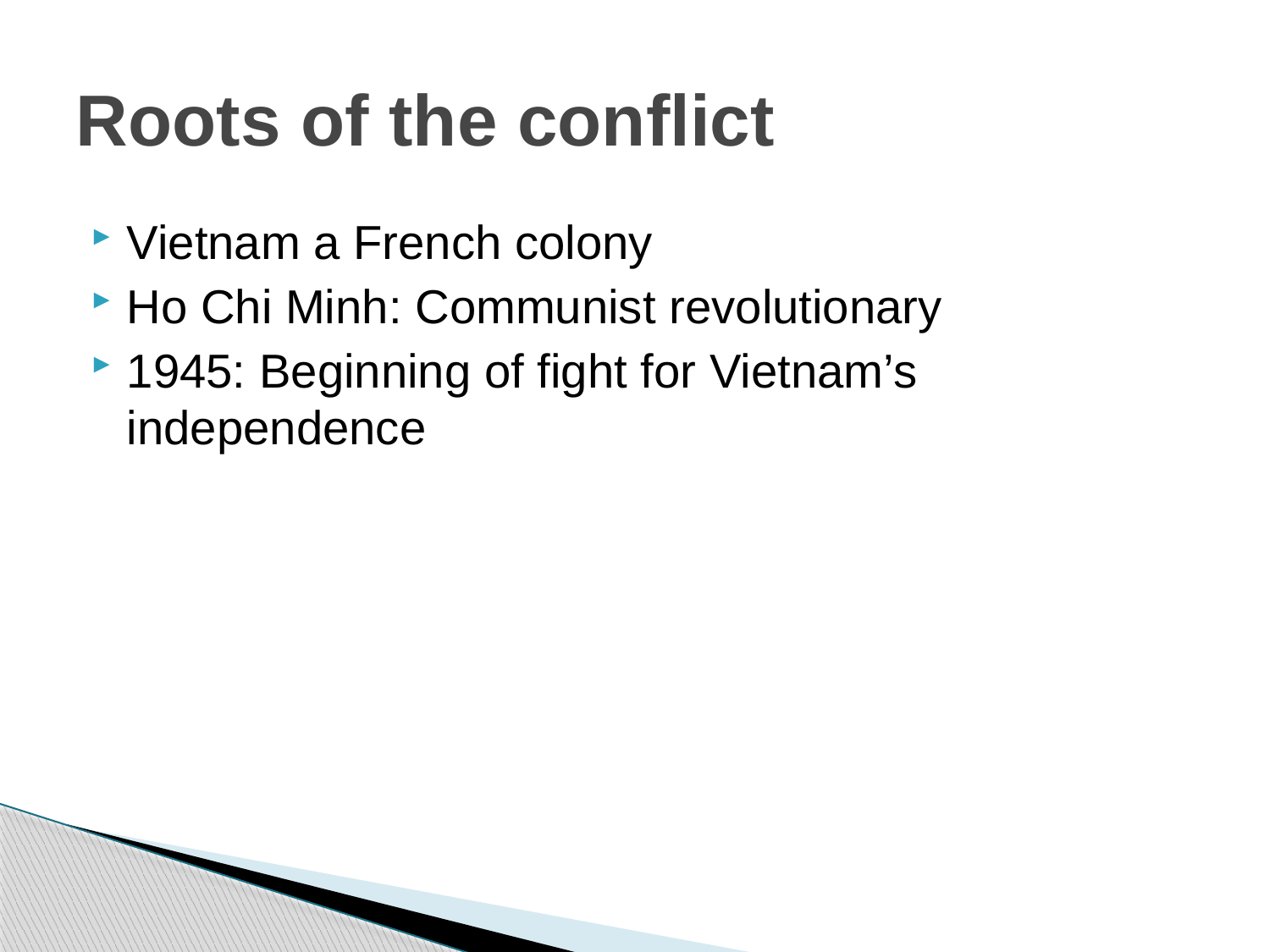

# Roots of the conflict
Vietnam a French colony
Ho Chi Minh: Communist revolutionary
1945: Beginning of fight for Vietnam’s independence